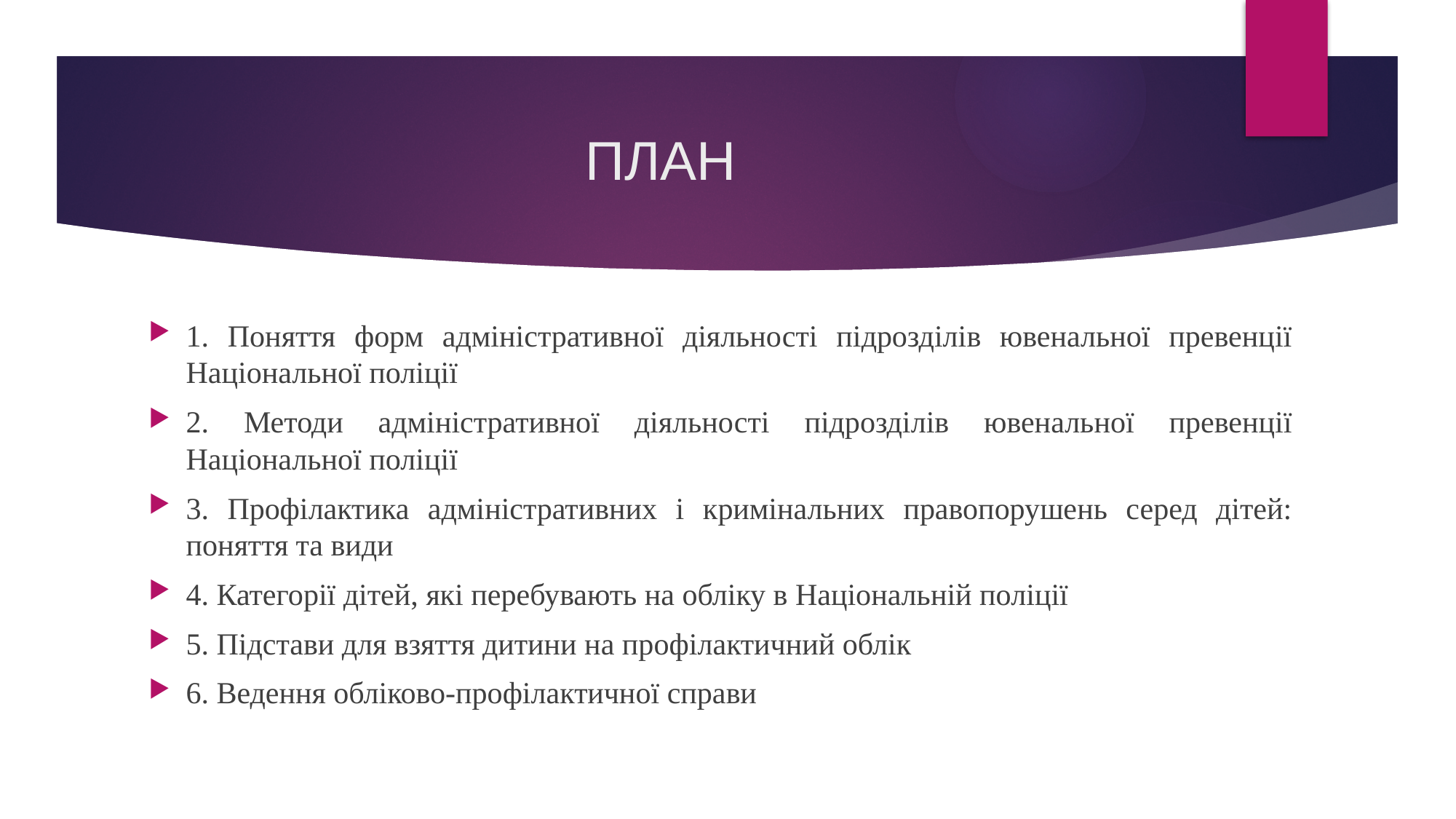

# ПЛАН
1. Поняття форм адміністративної діяльності підрозділів ювенальної превенції Національної поліції
2. Методи адміністративної діяльності підрозділів ювенальної превенції Національної поліції
3. Профілактика адміністративних і кримінальних правопорушень серед дітей: поняття та види
4. Категорії дітей, які перебувають на обліку в Національній поліції
5. Підстави для взяття дитини на профілактичний облік
6. Ведення обліково-профілактичної справи